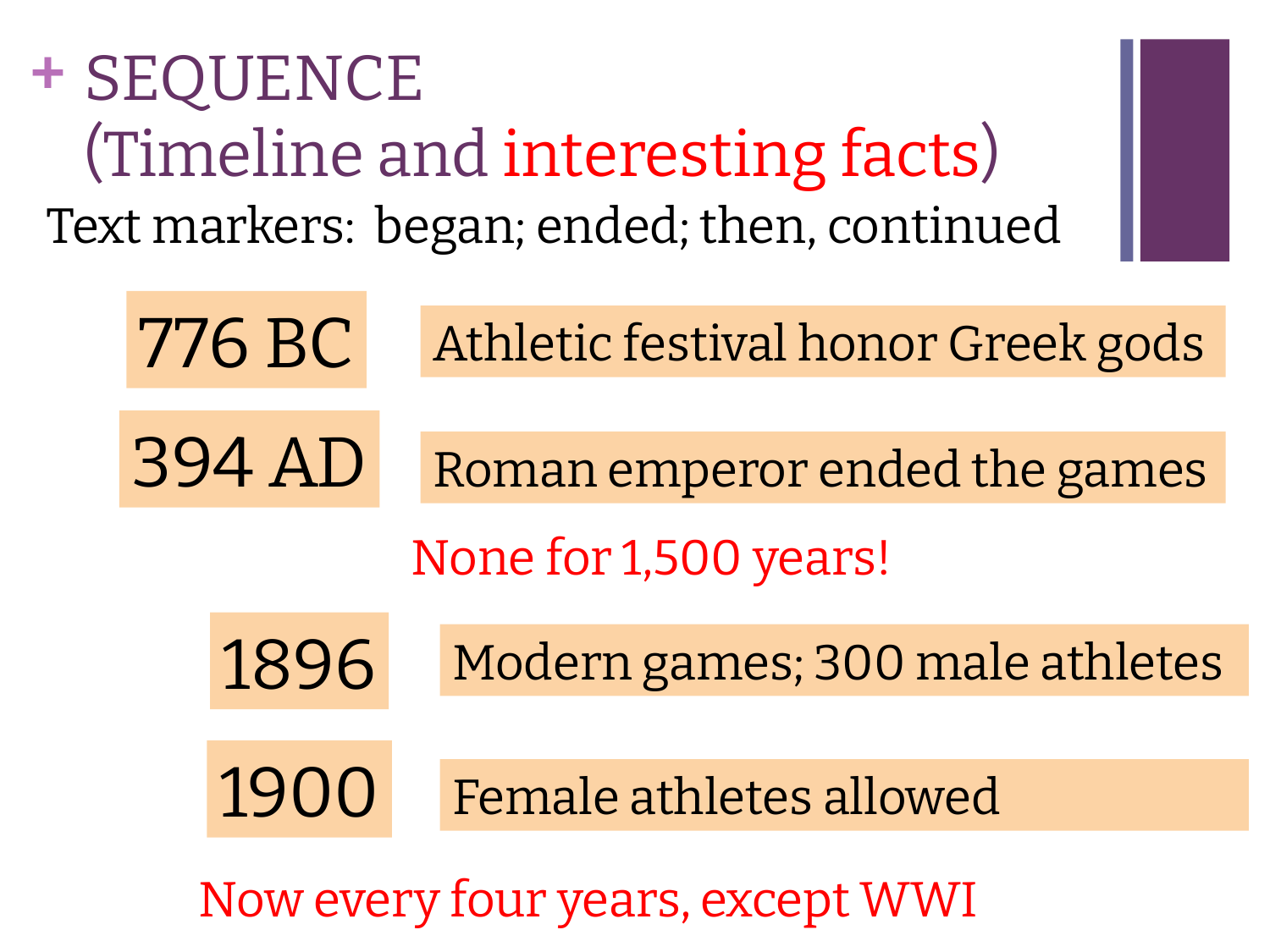

# SEQUENCE (Timeline and interesting facts)
Text markers:  began; ended; then, continued
776 BC
Athletic festival honor Greek gods
394 AD
Roman emperor ended the games
None for 1,500 years!
1896
Modern games; 300 male athletes
1900
Female athletes allowed
Now every four years, except WWI